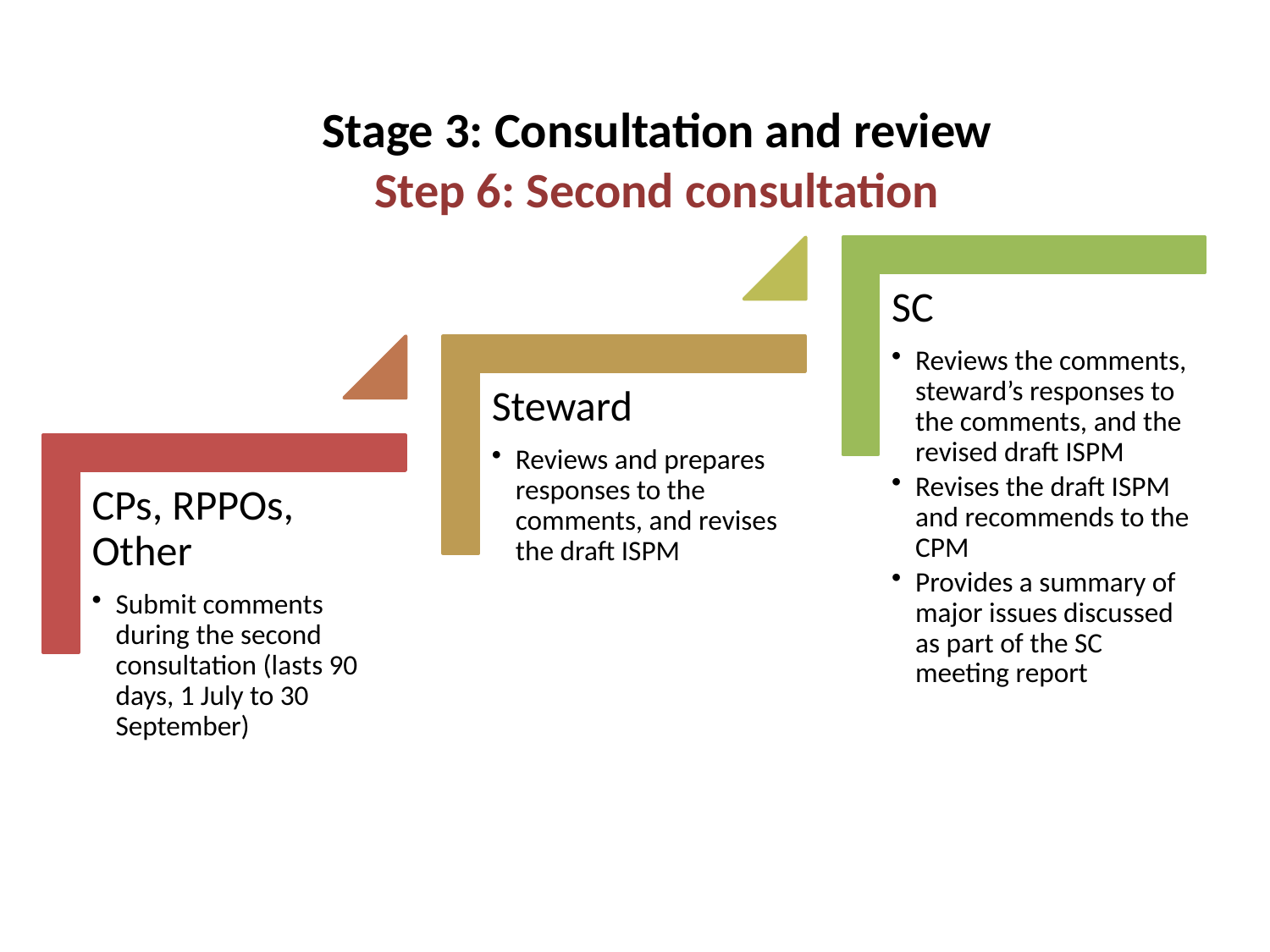

Stage 3: Consultation and review
Step 6: Second consultation
CPs, RPPOs, Other
Submit comments during the second consultation (lasts 90 days, 1 July to 30 September)
Steward
Reviews and prepares responses to the comments, and revises the draft ISPM
SC
Reviews the comments, steward’s responses to the comments, and the revised draft ISPM
Revises the draft ISPM and recommends to the CPM
Provides a summary of major issues discussed as part of the SC meeting report